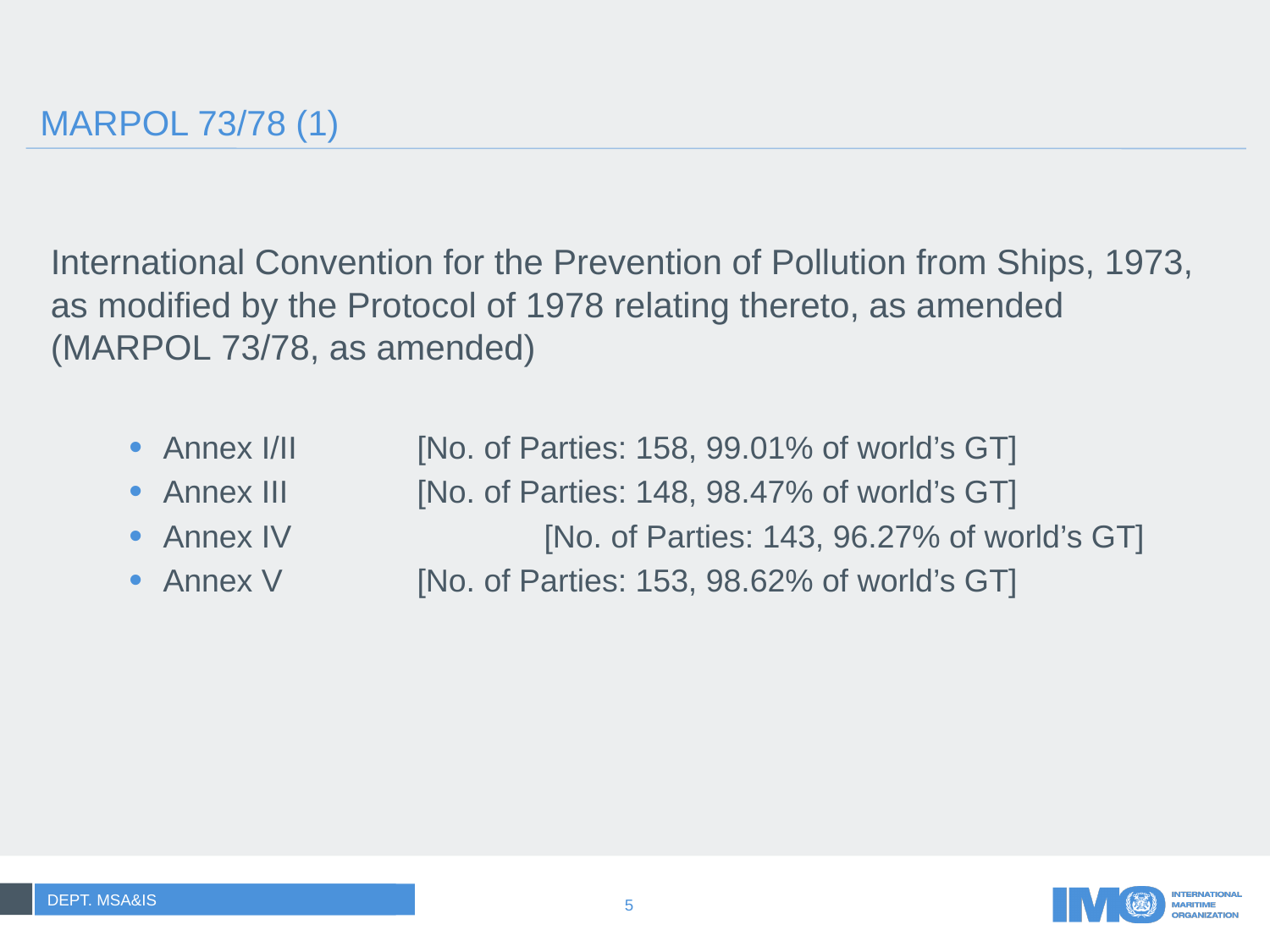

# MARPOL 73/78 (1)

International Convention for the Prevention of Pollution from Ships, 1973, as modified by the Protocol of 1978 relating thereto, as amended (MARPOL 73/78, as amended)

Annex I/II	[No. of Parties: 158, 99.01% of world’s GT]
Annex III		[No. of Parties: 148, 98.47% of world’s GT]
Annex IV		[No. of Parties: 143, 96.27% of world’s GT]
Annex V		[No. of Parties: 153, 98.62% of world’s GT]